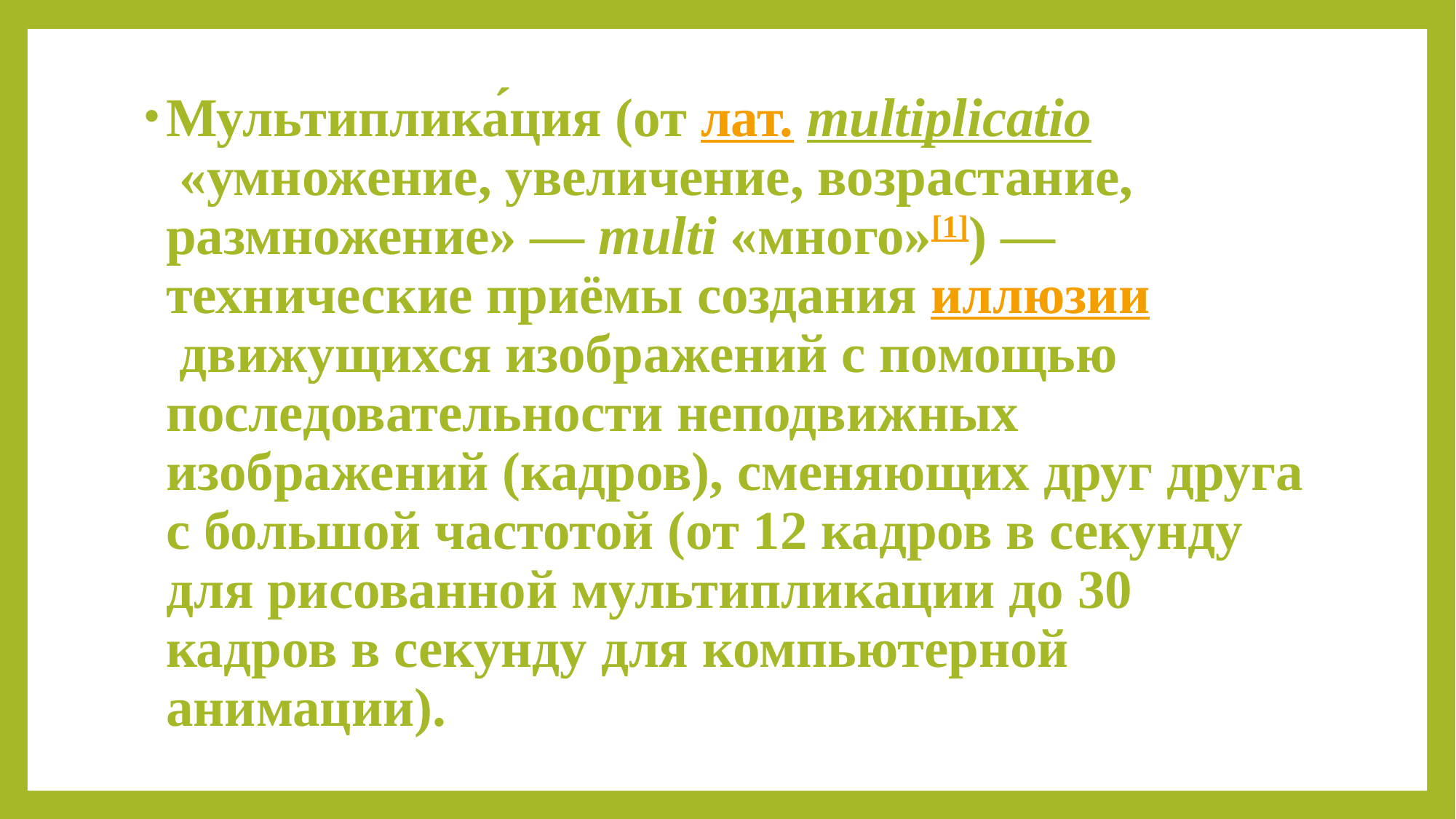

Мультиплика́ция (от лат. multiplicatio «умножение, увеличение, возрастание, размножение» — multi «много»[1]) — технические приёмы создания иллюзии движущихся изображений с помощью последовательности неподвижных изображений (кадров), сменяющих друг друга с большой частотой (от 12 кадров в секунду для рисованной мультипликации до 30 кадров в секунду для компьютерной анимации).